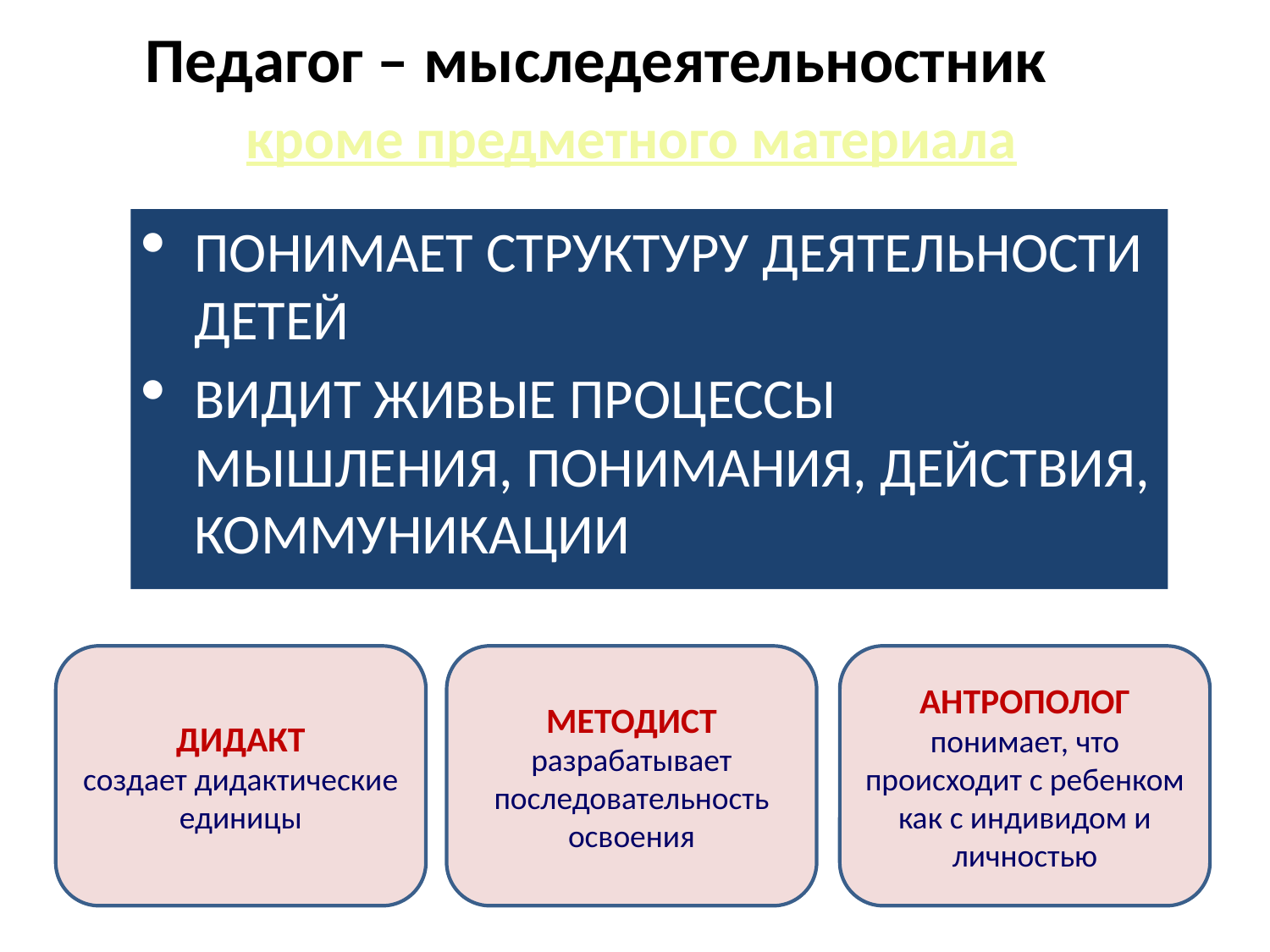

# Педагог – мыследеятельностник
кроме предметного материала
ПОНИМАЕТ СТРУКТУРУ ДЕЯТЕЛЬНОСТИ ДЕТЕЙ
ВИДИТ ЖИВЫЕ ПРОЦЕССЫ МЫШЛЕНИЯ, ПОНИМАНИЯ, ДЕЙСТВИЯ, КОММУНИКАЦИИ

ДИДАКТ
создает дидактические единицы
МЕТОДИСТ
разрабатывает последовательность освоения
АНТРОПОЛОГ
понимает, что происходит с ребенком как с индивидом и личностью